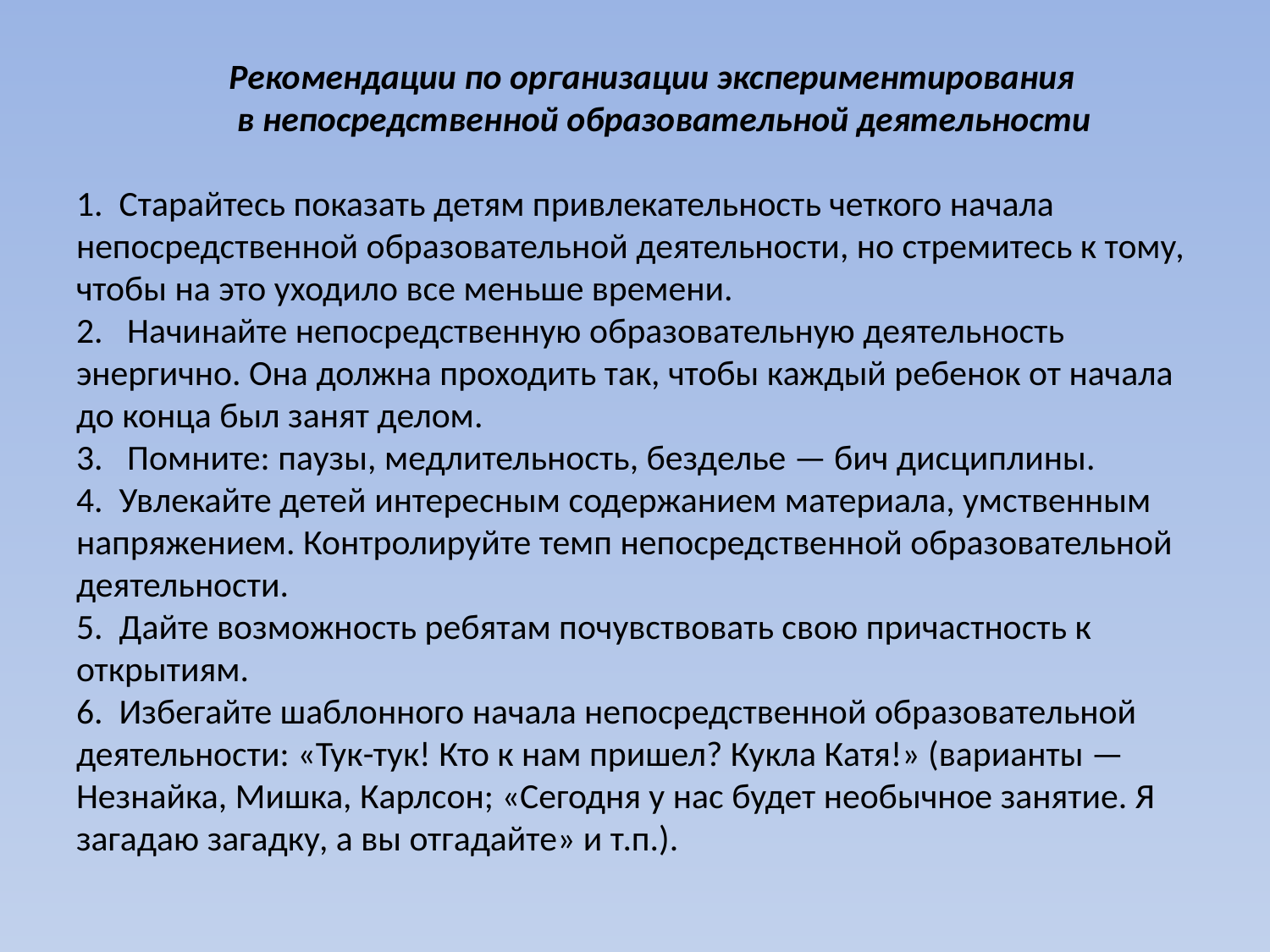

# Рекомендации по организации экспериментирования в непосредственной образовательной деятельности 1.  Старайтесь показать детям привлекательность четкого начала непосредственной образовательной деятельности, но стремитесь к тому, чтобы на это уходило все меньше времени. 2.   Начинайте непосредственную образовательную деятельность энергично. Она должна проходить так, чтобы каждый ребенок от начала до конца был занят делом. 3.   Помните: паузы, медлительность, безделье — бич дисциплины. 4.  Увлекайте детей интересным содержанием материала, умственным напряжением. Контролируйте темп непосредственной образовательной деятельности. 5.  Дайте возможность ребятам почувствовать свою причастность к открытиям. 6.  Избегайте шаблонного начала непосредственной образовательной деятельности: «Тук-тук! Кто к нам пришел? Кукла Катя!» (варианты — Незнайка, Мишка, Карлсон; «Сегодня у нас будет необычное занятие. Я загадаю загадку, а вы отгадайте» и т.п.).